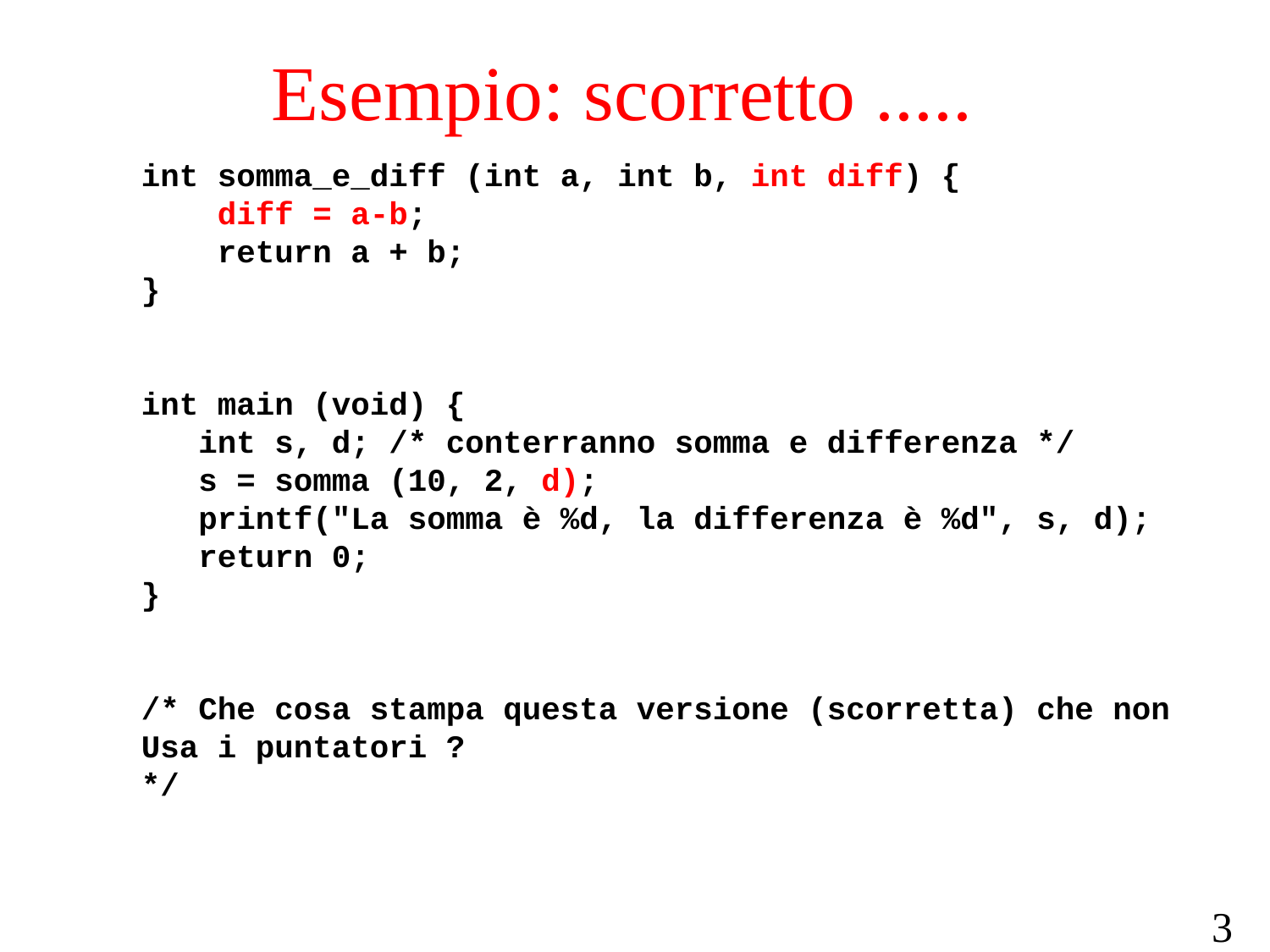

# Esempio: scorretto .....

int somma_e_diff (int a, int b, int diff) {
    diff = a-b;
    return a + b;
}

int main (void) {
   int s, d; /* conterranno somma e differenza */
   s = somma (10, 2, d);
   printf("La somma è %d, la differenza è %d", s, d);
   return 0;
}

/* Che cosa stampa questa versione (scorretta) che non
Usa i puntatori ?
*/
39